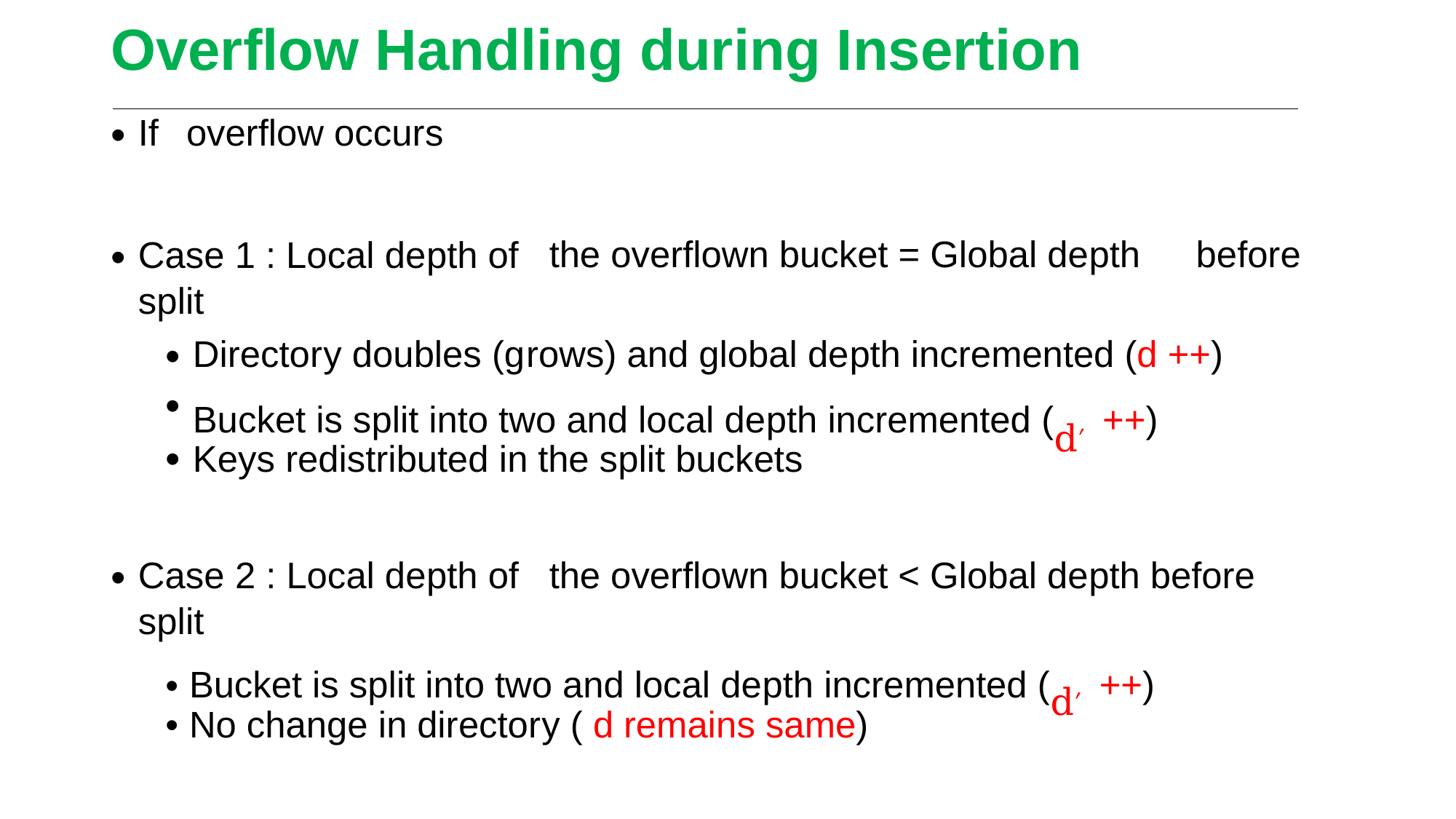

Overflow Handling during Insertion

•
If
overflow occurs
•
Case 1 : Local depth of
split
the overflown bucket = Global depth
before
•
•
•
Directory doubles (grows) and global depth incremented (d ++)
Bucket is split into two and local depth incremented (d′  ++)
Keys redistributed in the split buckets
•
Case 2 : Local depth of
split
the overflown bucket < Global depth before
• Bucket is split into two and local depth incremented (d′  ++)
• No change in directory ( d remains same)